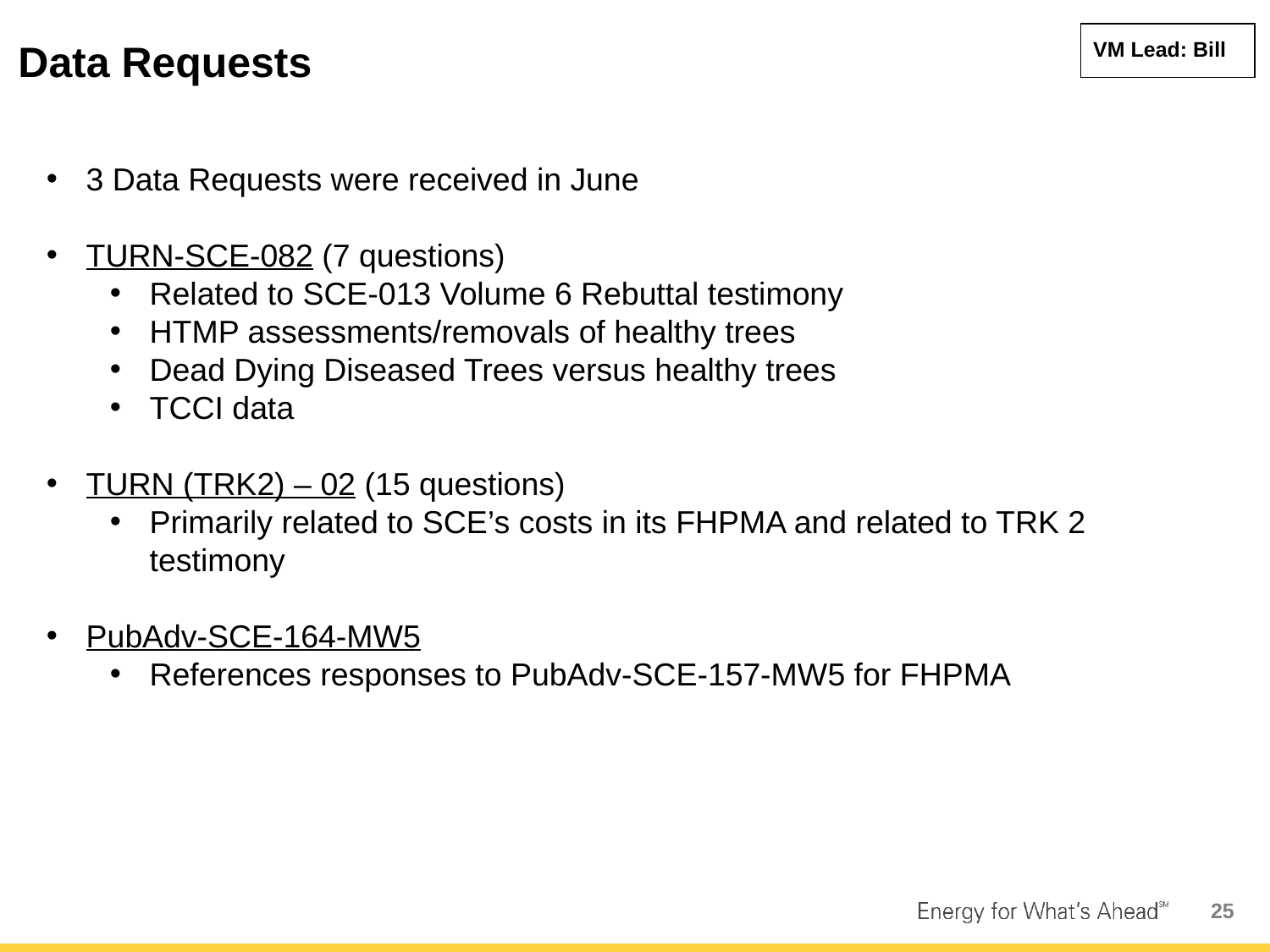

overall_0_132083107041691217 columns_2_132048702459405524 7_1_132048702466692635 10_1_132048702466852189 21_1_132048721872633283 23_1_132049640018006217 26_1_132049645698177263 29_1_132083107019594412 33_1_132083107019594412 13_1_132083204190616292
VM Lead: Bill
# Data Requests
3 Data Requests were received in June

TURN-SCE-082 (7 questions)
Related to SCE-013 Volume 6 Rebuttal testimony
HTMP assessments/removals of healthy trees
Dead Dying Diseased Trees versus healthy trees
TCCI data

TURN (TRK2) – 02 (15 questions)
Primarily related to SCE’s costs in its FHPMA and related to TRK 2 testimony

PubAdv-SCE-164-MW5
References responses to PubAdv-SCE-157-MW5 for FHPMA